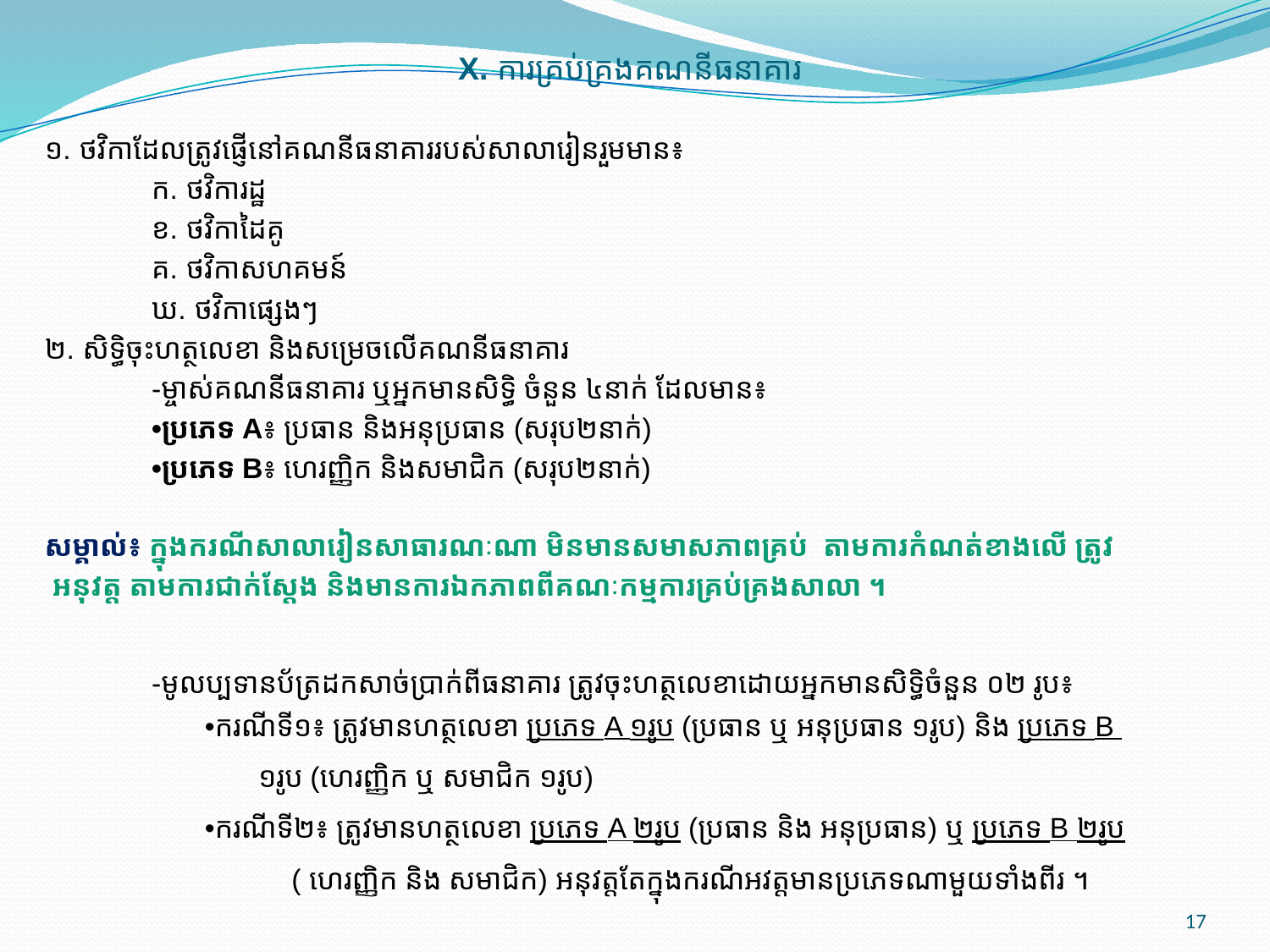

# X. ការគ្រប់គ្រងគណនីធនាគារ
 ១. ថវិកាដែលត្រូវផ្ញើនៅគណនីធនាគាររបស់សាលារៀនរួមមាន៖
	ក. ថវិការដ្ឋ
	ខ. ថវិកាដៃគូ
	គ. ថវិកាសហគមន៍
	ឃ. ថវិកាផ្សេងៗ
 ២. សិទ្ធិចុះហត្ថលេខា និងសម្រេចលើគណនីធនាគារ
	-ម្ចាស់គណនីធនាគារ ឬអ្នកមានសិទ្ធិ ចំនួន ៤នាក់ ដែលមាន៖
	•ប្រភេទ A៖ ប្រធាន និងអនុប្រធាន (សរុប២នាក់)
	•ប្រភេទ B៖ ហេរញ្ញិក និងសមាជិក (សរុប២នាក់)

 សម្គាល់៖ ក្នុងករណីសាលារៀនសាធារណៈណា មិនមានសមាសភាពគ្រប់  តាមការកំណត់ខាងលើ ត្រូវ
  អនុវត្ត តាមការជាក់ស្តែង និងមានការឯកភាពពីគណៈកម្មការគ្រប់គ្រងសាលា ។

	-មូលប្បទានប័ត្រដកសាច់ប្រាក់ពីធនាគារ ត្រូវចុះហត្ថលេខាដោយអ្នកមានសិទ្ធិចំនួន ០២ រូប៖
	•ករណីទី១៖ ត្រូវមានហត្ថលេខា ប្រភេទ A ១រូប (ប្រធាន ឬ អនុប្រធាន ១រូប) និង ប្រភេទ B

                        ១រូប (ហេរញ្ញិក ឬ សមាជិក ១រូប)

	•ករណីទី២៖ ត្រូវមានហត្ថលេខា ប្រភេទ A ២រូប (ប្រធាន និង អនុប្រធាន) ឬ ប្រភេទ B ២រូប

​                         ( ហេរញ្ញិក និង សមាជិក) អនុវត្តតែក្នុងករណីអវត្តមានប្រភេទណាមួយទាំងពីរ ។

17